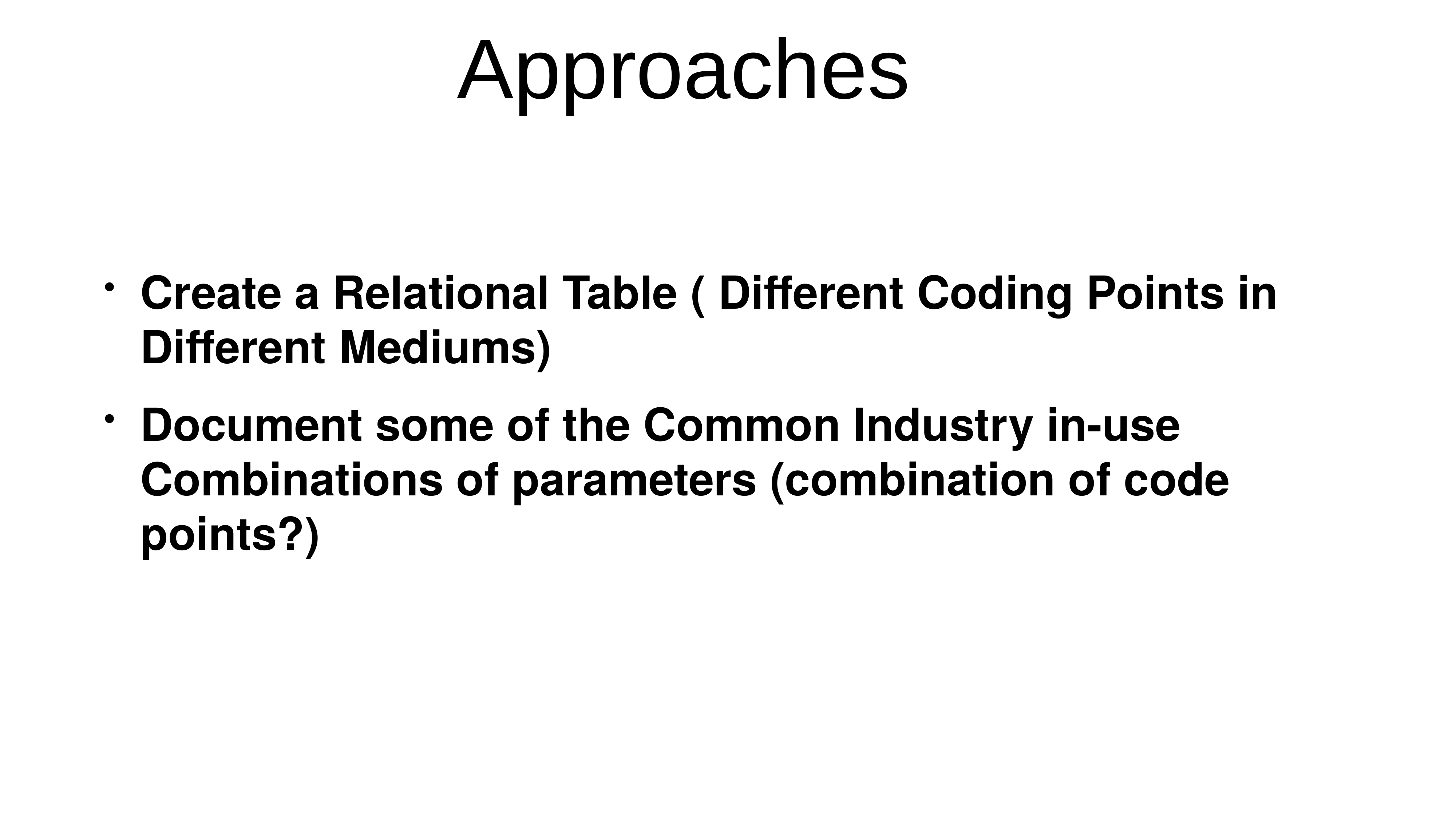

# Approaches
Create a Relational Table ( Different Coding Points in Different Mediums)
Document some of the Common Industry in-use Combinations of parameters (combination of code points?)